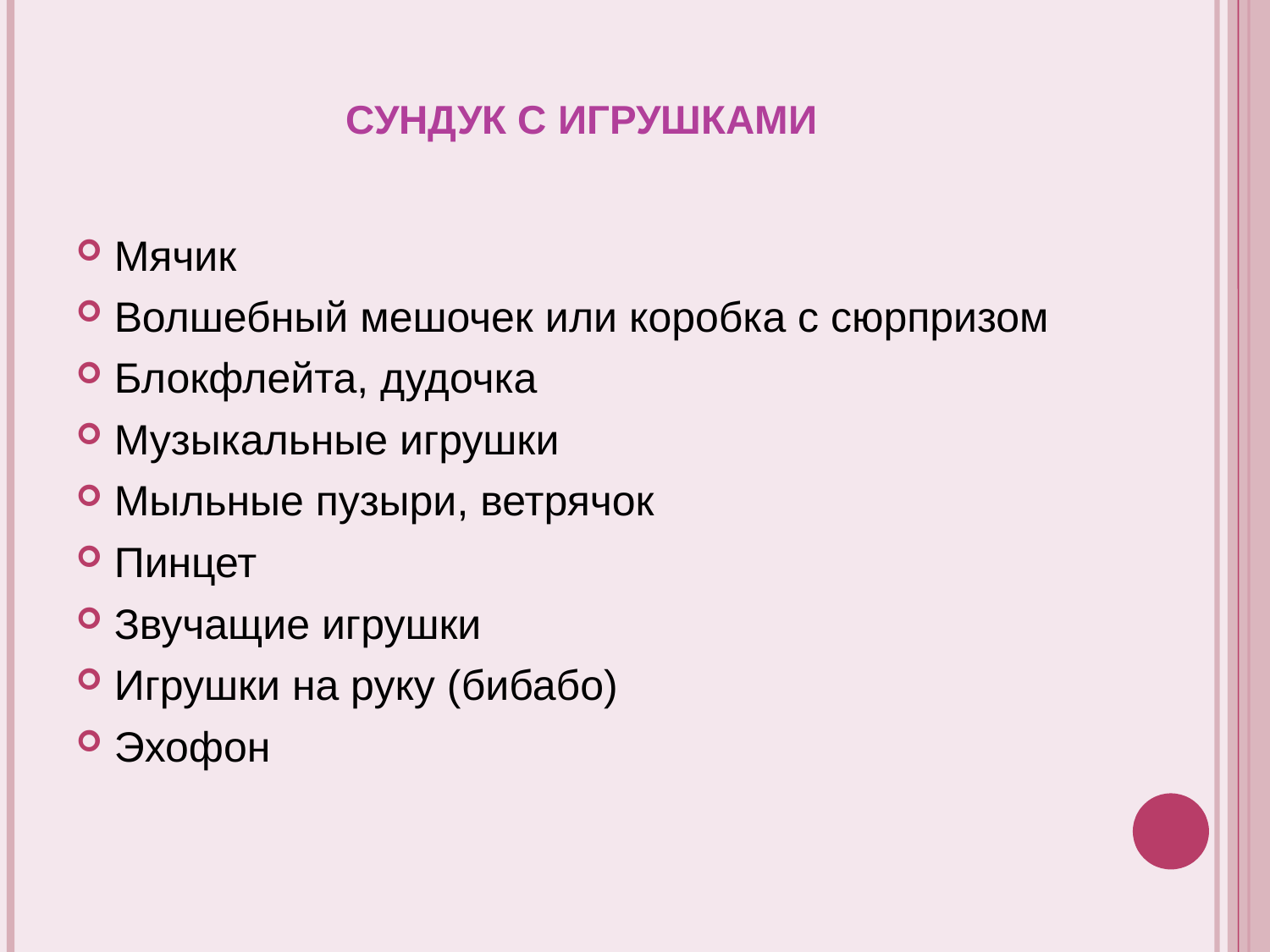

# Сундук с игрушками
Мячик
Волшебный мешочек или коробка с сюрпризом
Блокфлейта, дудочка
Музыкальные игрушки
Мыльные пузыри, ветрячок
Пинцет
Звучащие игрушки
Игрушки на руку (бибабо)
Эхофон